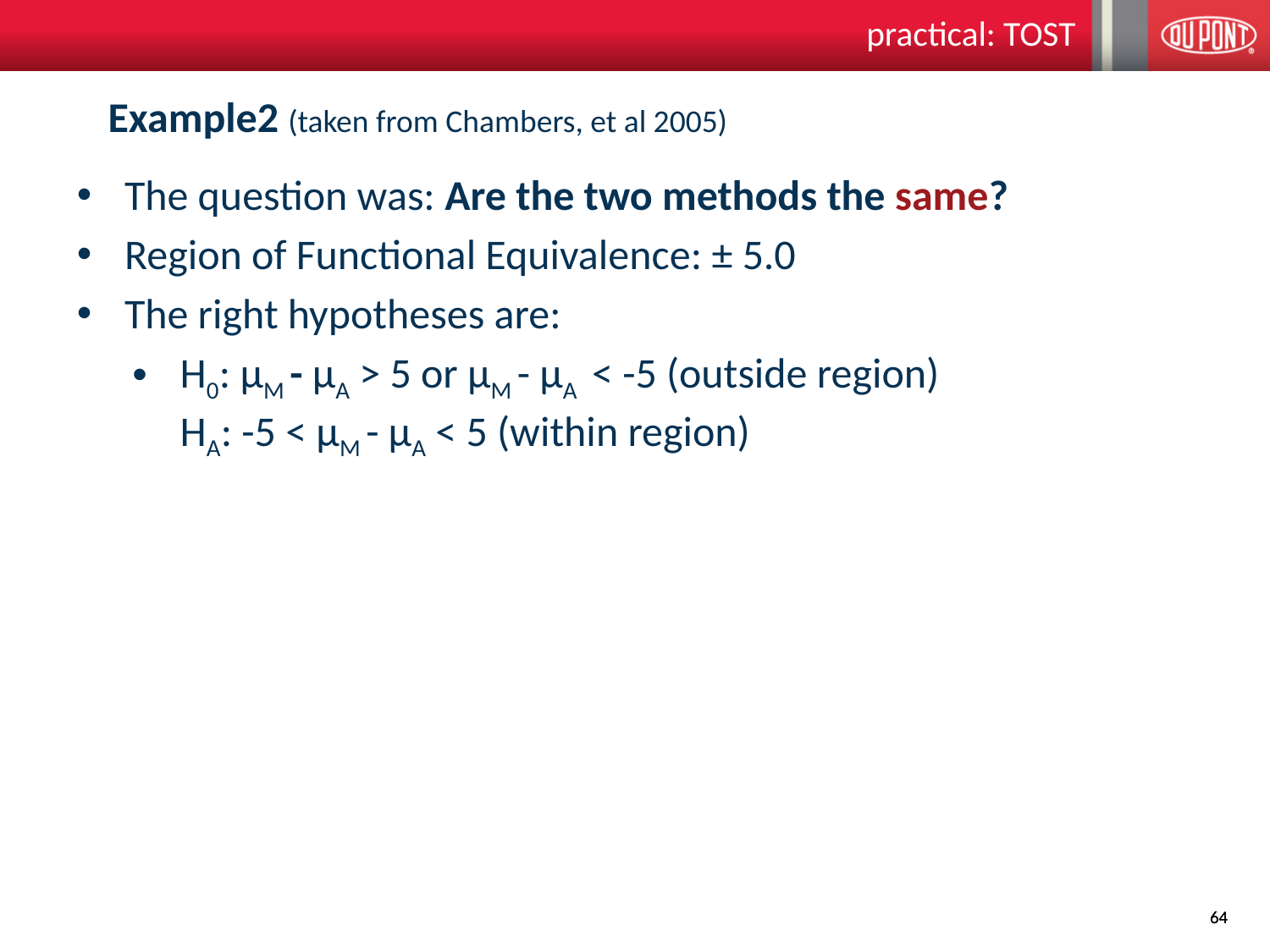

practical: TOST
# Example2 (taken from Chambers, et al 2005)
The question was: Are the two methods the same?
Region of Functional Equivalence: ± 5.0
The right hypotheses are:
H0: µM - µA > 5 or µM - µA  < -5 (outside region)
HA: -5 < µM - µA < 5 (within region)